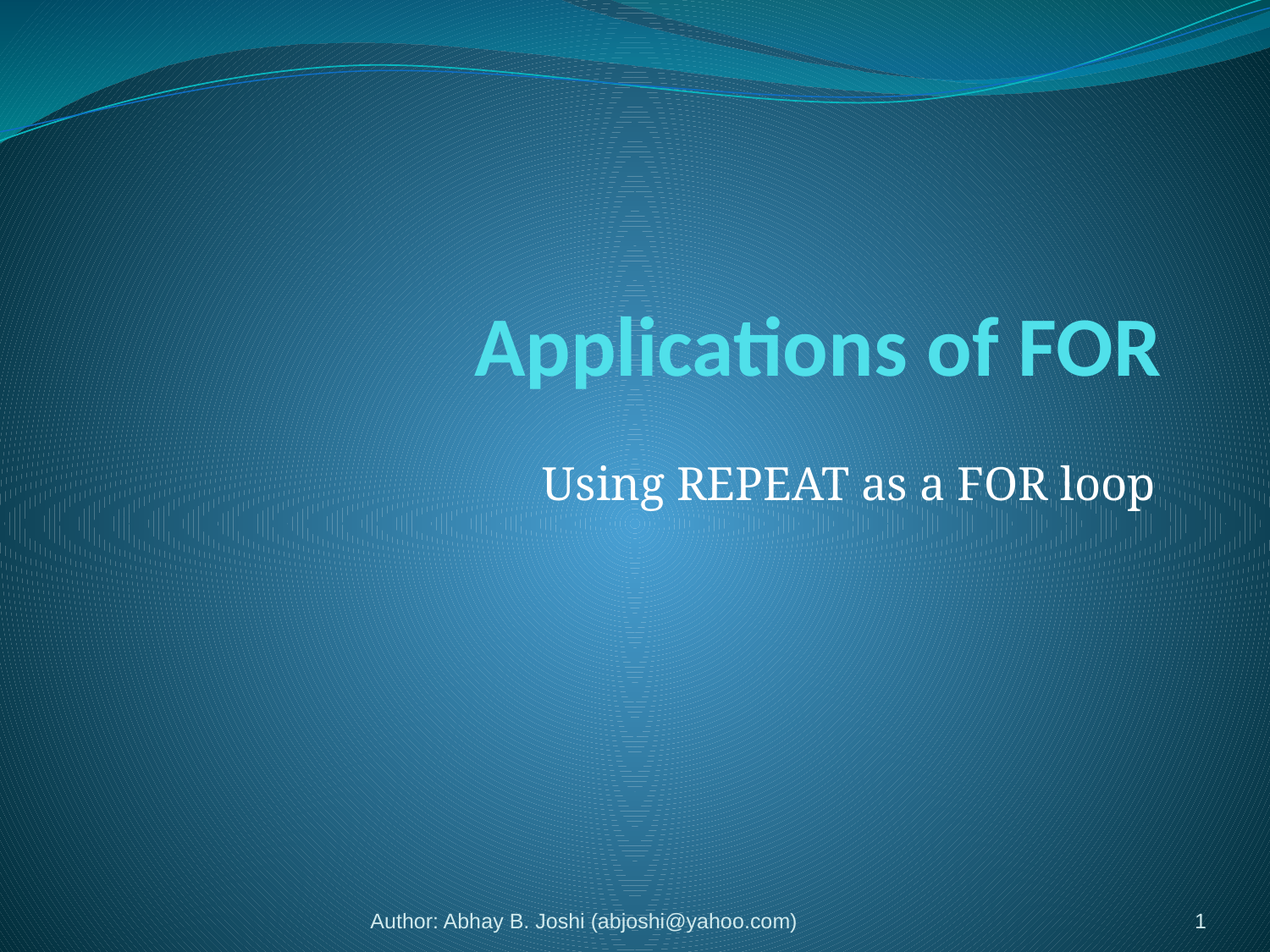

# Applications of FOR
Using REPEAT as a FOR loop
Author: Abhay B. Joshi (abjoshi@yahoo.com)
1